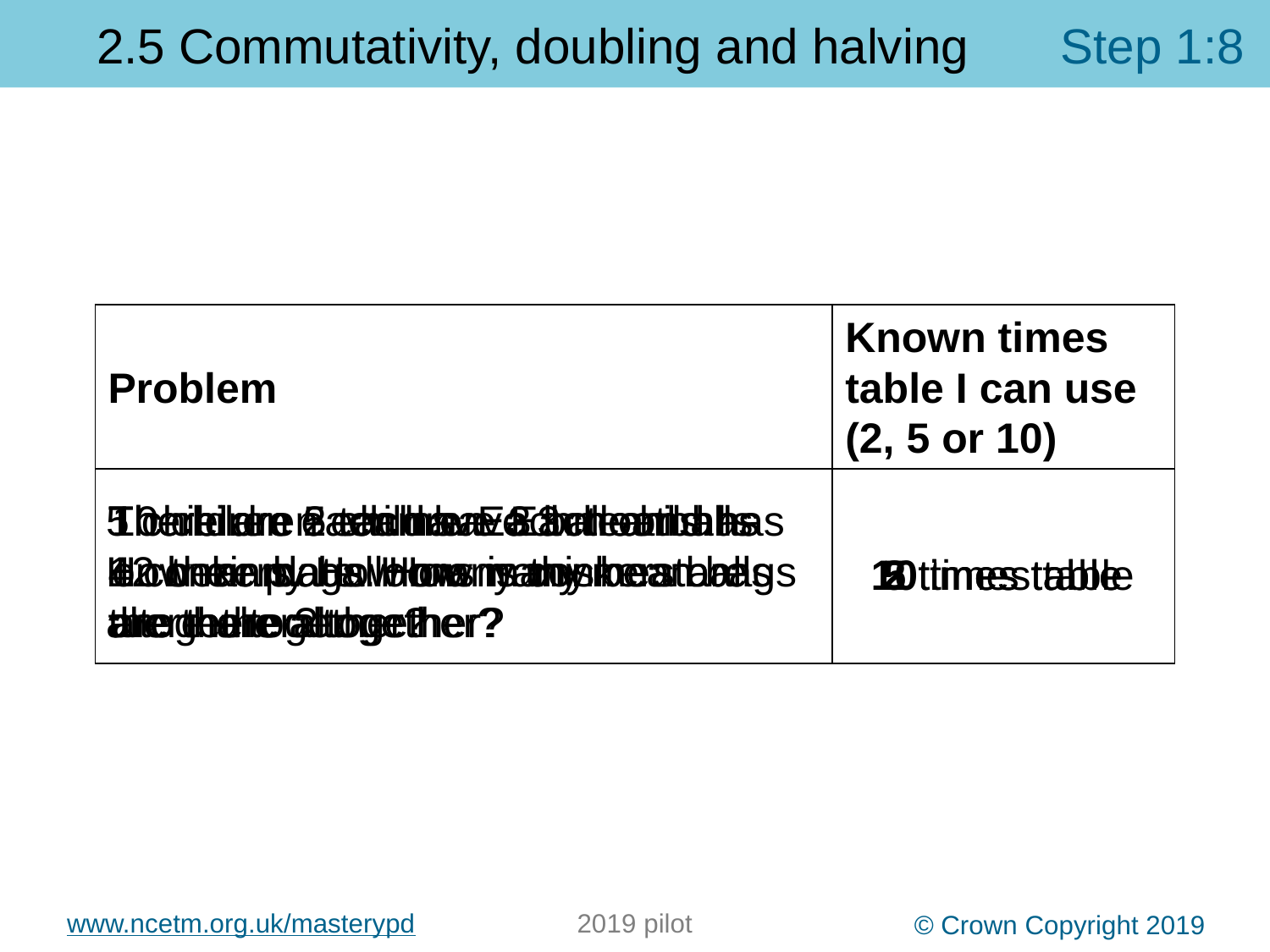

2.5 Commutativity, doubling and halving	  Step 1:8
| Problem | Known times table I can use (2, 5 or 10) |
| --- | --- |
|  |  |
There are 5 children. Each child has 4 conkers. How many conkers are there altogether?
There are 2 teams. Each team has
12 bean bags. How many bean bags
are there altogether?
5 children each have 3 balloons.
How many balloons is this
altogether?
10 children each have 3 meatballs
on their plate. How many meatballs
are there altogether?
10 times table
5 times table
2 times table